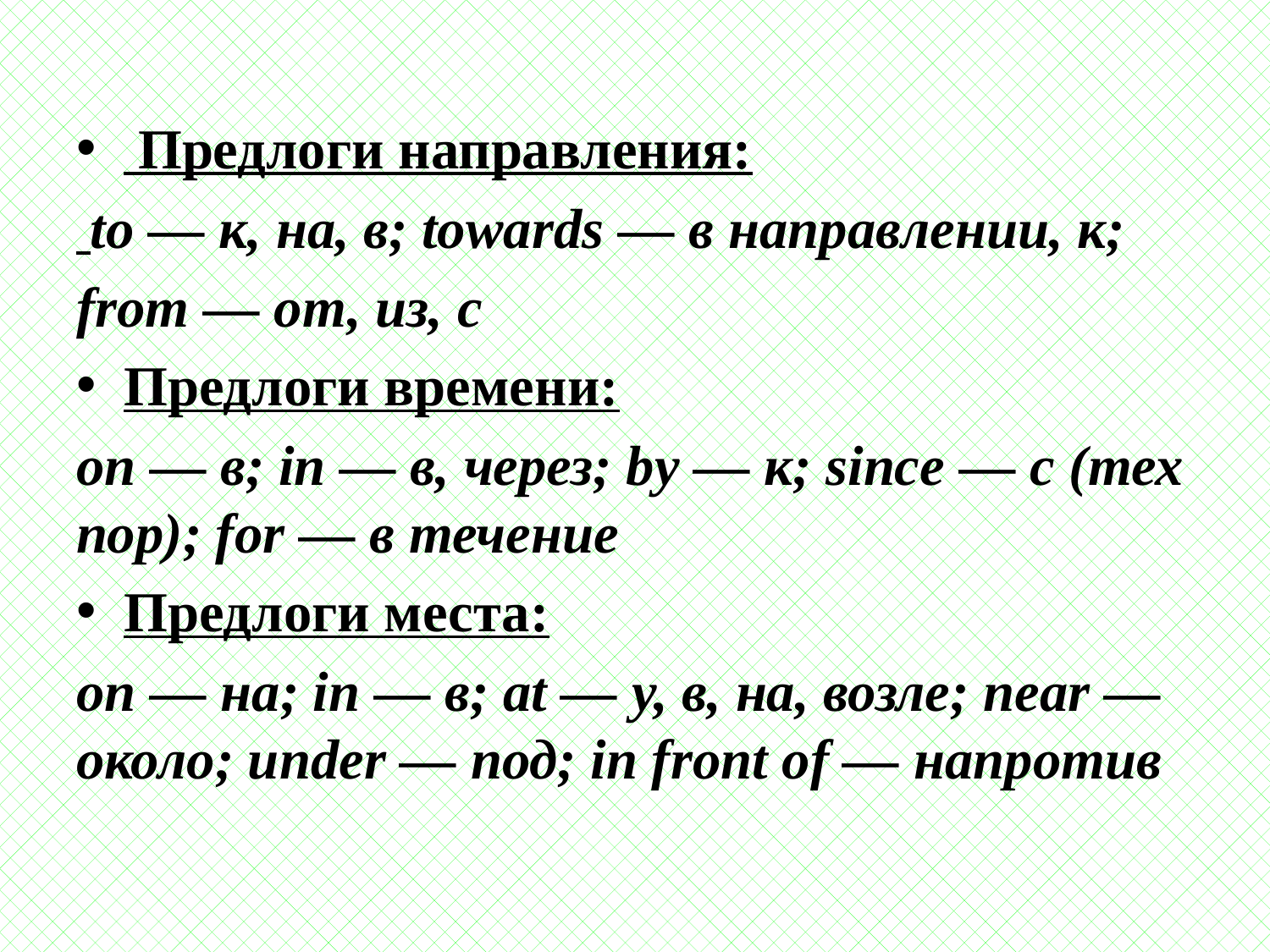

#
 Предлоги направления:
 to — к, на, в; towards — в направлении, к;
from — от, из, с
Предлоги времени:
on — в; in — в, через; by — к; since — с (тех пор); for — в течение
Предлоги места:
on — на; in — в; at — у, в, на, возле; near — около; under — под; in front of — напротив